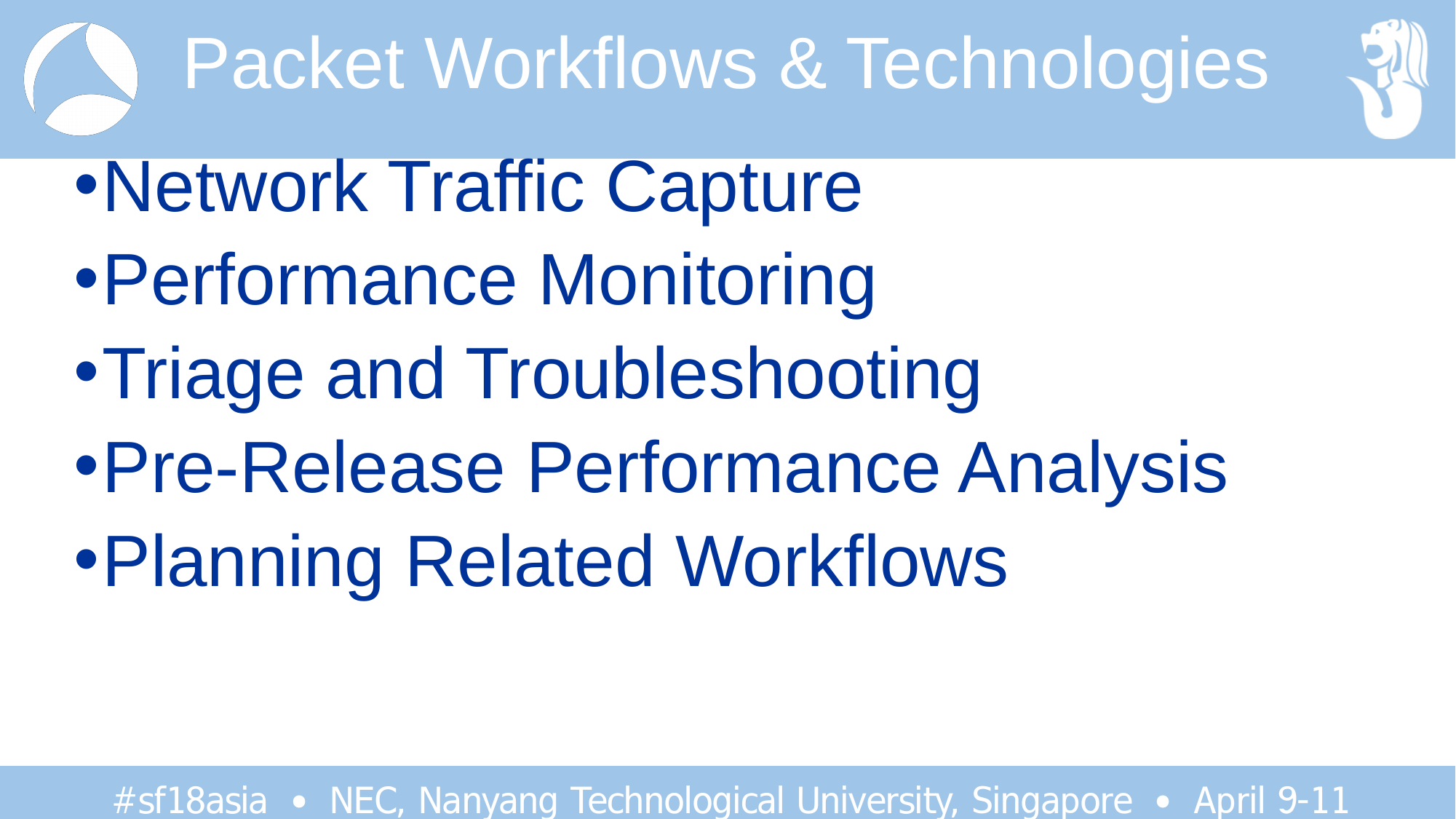

# Packet Workflows & Technologies
Network Traffic Capture
Performance Monitoring
Triage and Troubleshooting
Pre-Release Performance Analysis
Planning Related Workflows